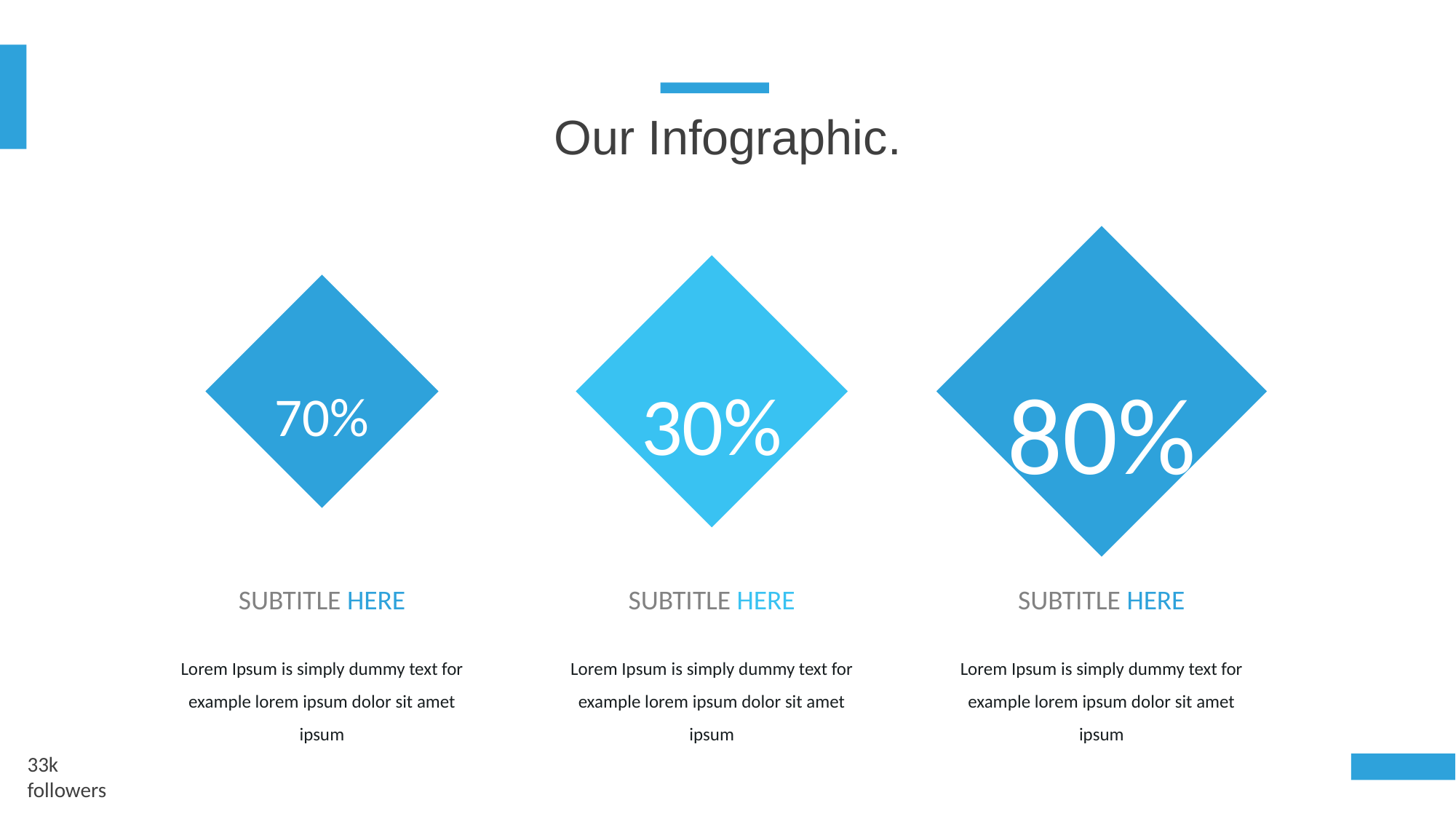

Our Infographic.

80%
30%
70%
SUBTITLE HERE
SUBTITLE HERE
SUBTITLE HERE
Lorem Ipsum is simply dummy text for example lorem ipsum dolor sit amet ipsum
Lorem Ipsum is simply dummy text for example lorem ipsum dolor sit amet ipsum
Lorem Ipsum is simply dummy text for example lorem ipsum dolor sit amet ipsum

33k
followers